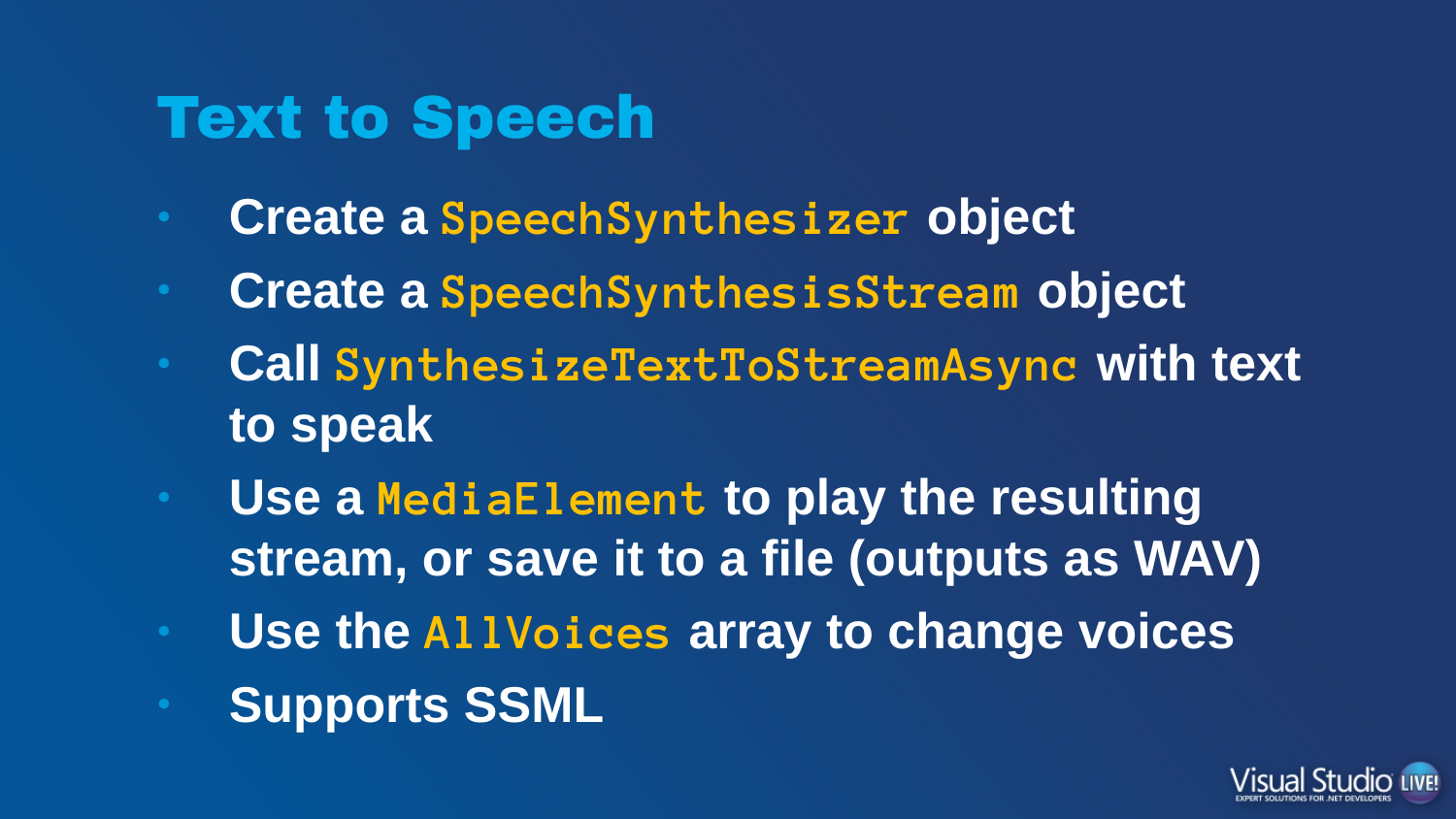

# Text to Speech
Create a SpeechSynthesizer object
Create a SpeechSynthesisStream object
Call SynthesizeTextToStreamAsync with text to speak
Use a MediaElement to play the resulting stream, or save it to a file (outputs as WAV)
Use the AllVoices array to change voices
Supports SSML